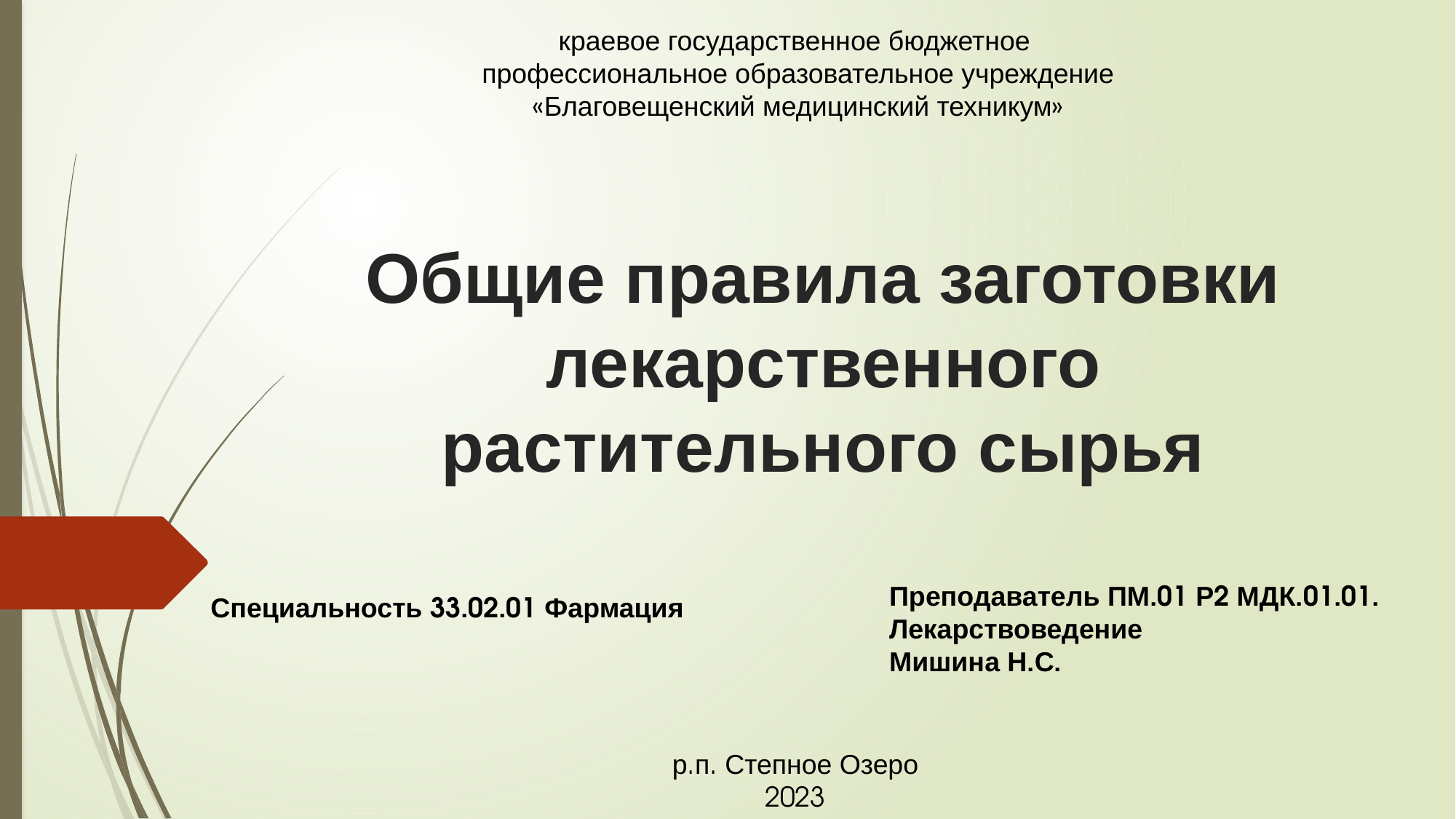

краевое государственное бюджетное
профессиональное образовательное учреждение
«Благовещенский медицинский техникум»
# Общие правила заготовки лекарственного растительного сырья
Преподаватель ПМ.01 Р2 МДК.01.01. Лекарствоведение
Мишина Н.С.
Специальность 33.02.01 Фармация
р.п. Степное Озеро
2023